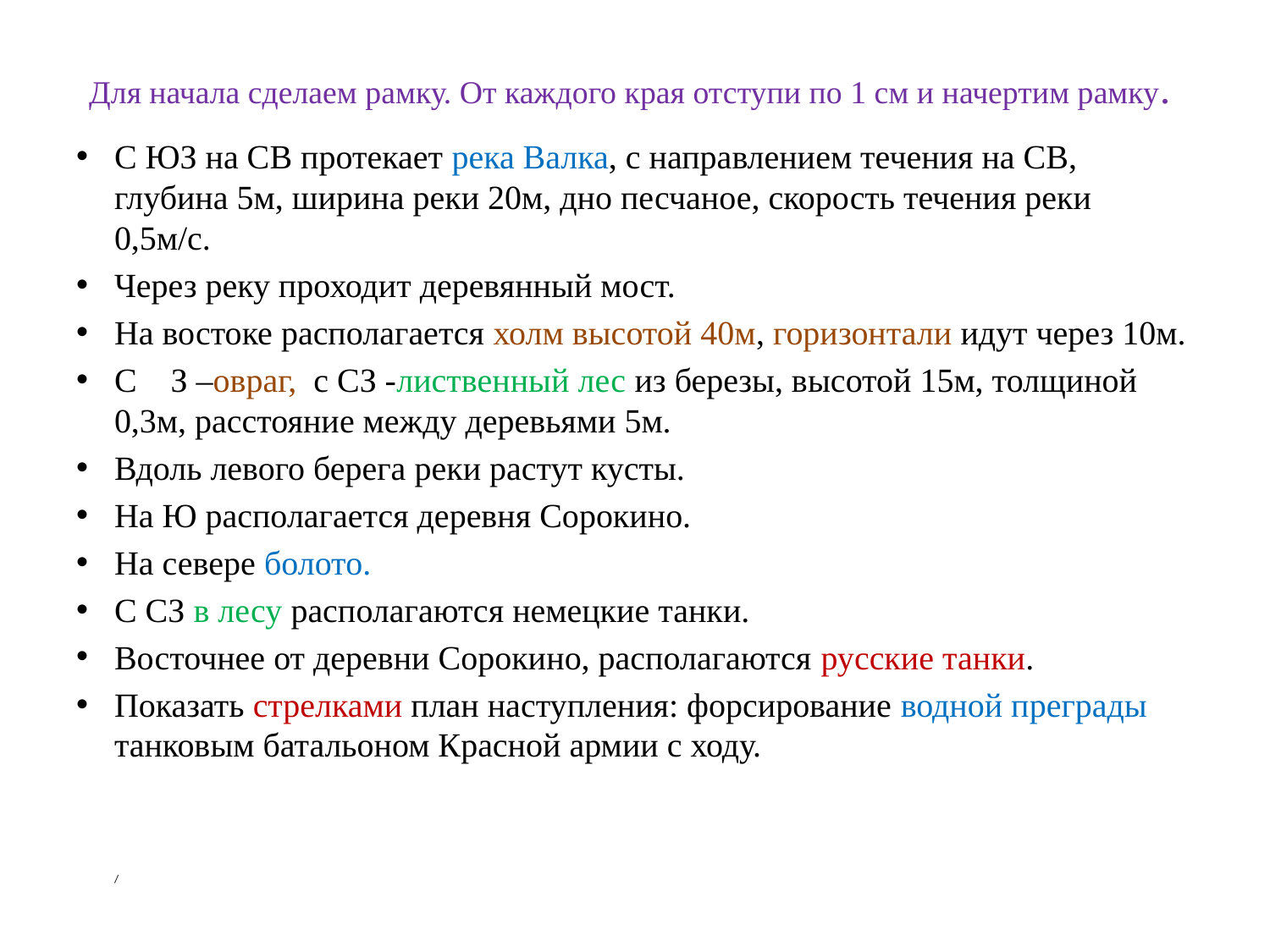

# Для начала сделаем рамку. От каждого края отступи по 1 см и начертим рамку.
С ЮЗ на СВ протекает река Валка, с направлением течения на СВ, глубина 5м, ширина реки 20м, дно песчаное, скорость течения реки 0,5м/с.
Через реку проходит деревянный мост.
На востоке располагается холм высотой 40м, горизонтали идут через 10м.
С    З –овраг,  с СЗ -лиственный лес из березы, высотой 15м, толщиной 0,3м, расстояние между деревьями 5м.
Вдоль левого берега реки растут кусты.
На Ю располагается деревня Сорокино.
На севере болото.
С СЗ в лесу располагаются немецкие танки.
Восточнее от деревни Сорокино, располагаются русские танки.
Показать стрелками план наступления: форсирование водной преграды танковым батальоном Красной армии с ходу.
/